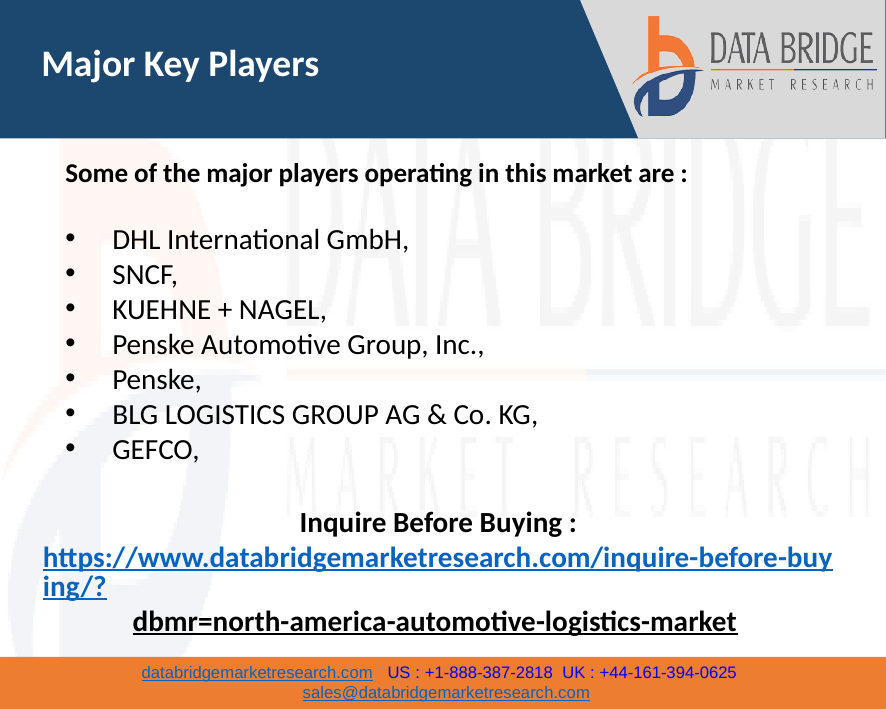

Major Key Players
Some of the major players operating in this market are :

DHL International GmbH,
SNCF,
KUEHNE + NAGEL,
Penske Automotive Group, Inc.,
Penske,
BLG LOGISTICS GROUP AG & Co. KG,
GEFCO,
Inquire Before Buying :
https://www.databridgemarketresearch.com/inquire-before-buying/?dbmr=north-america-automotive-logistics-market
4